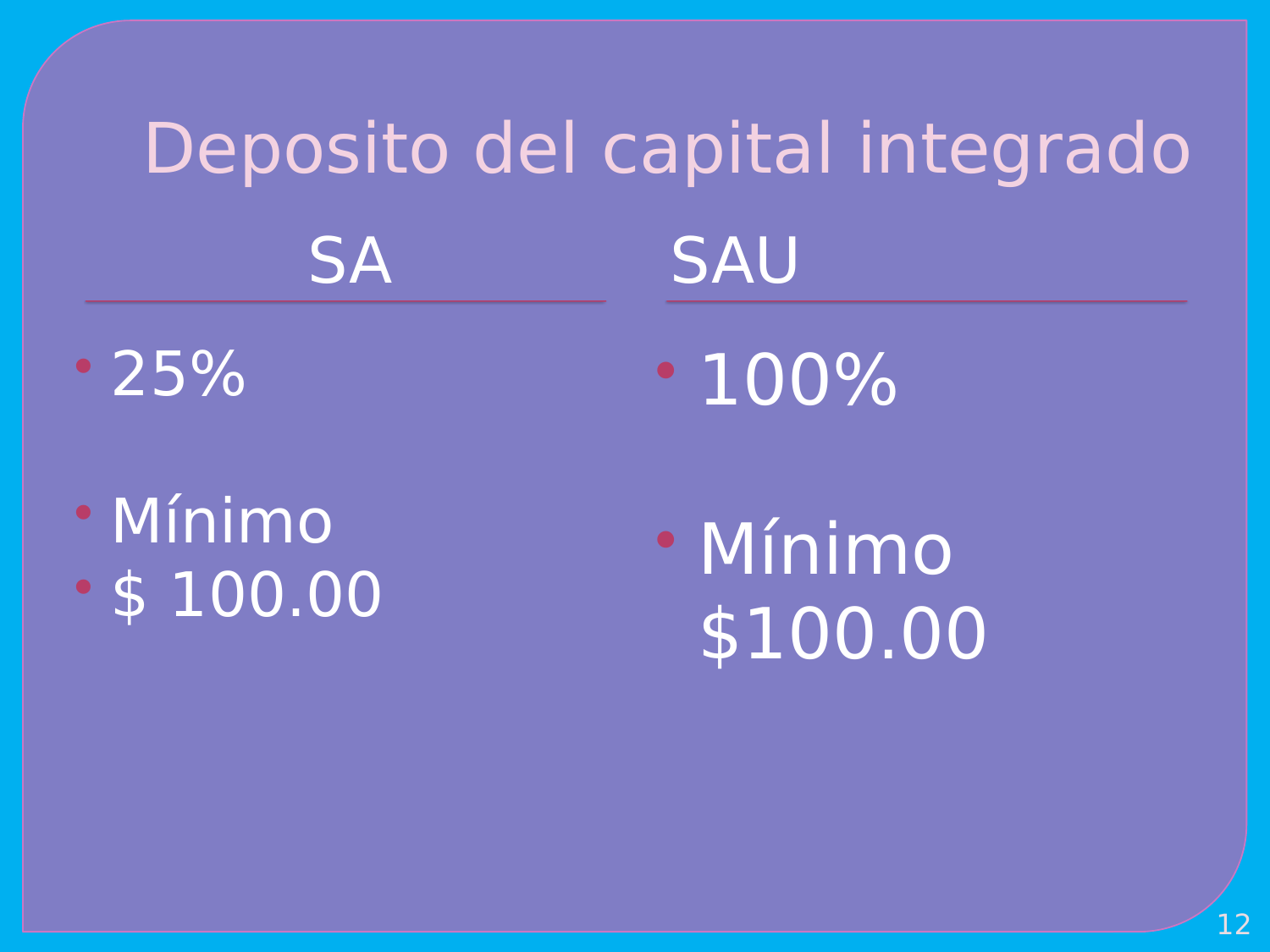

# Deposito del capital integrado
sa
sau
25%

Mínimo
$ 100.00
100%

Mínimo  $100.00
12